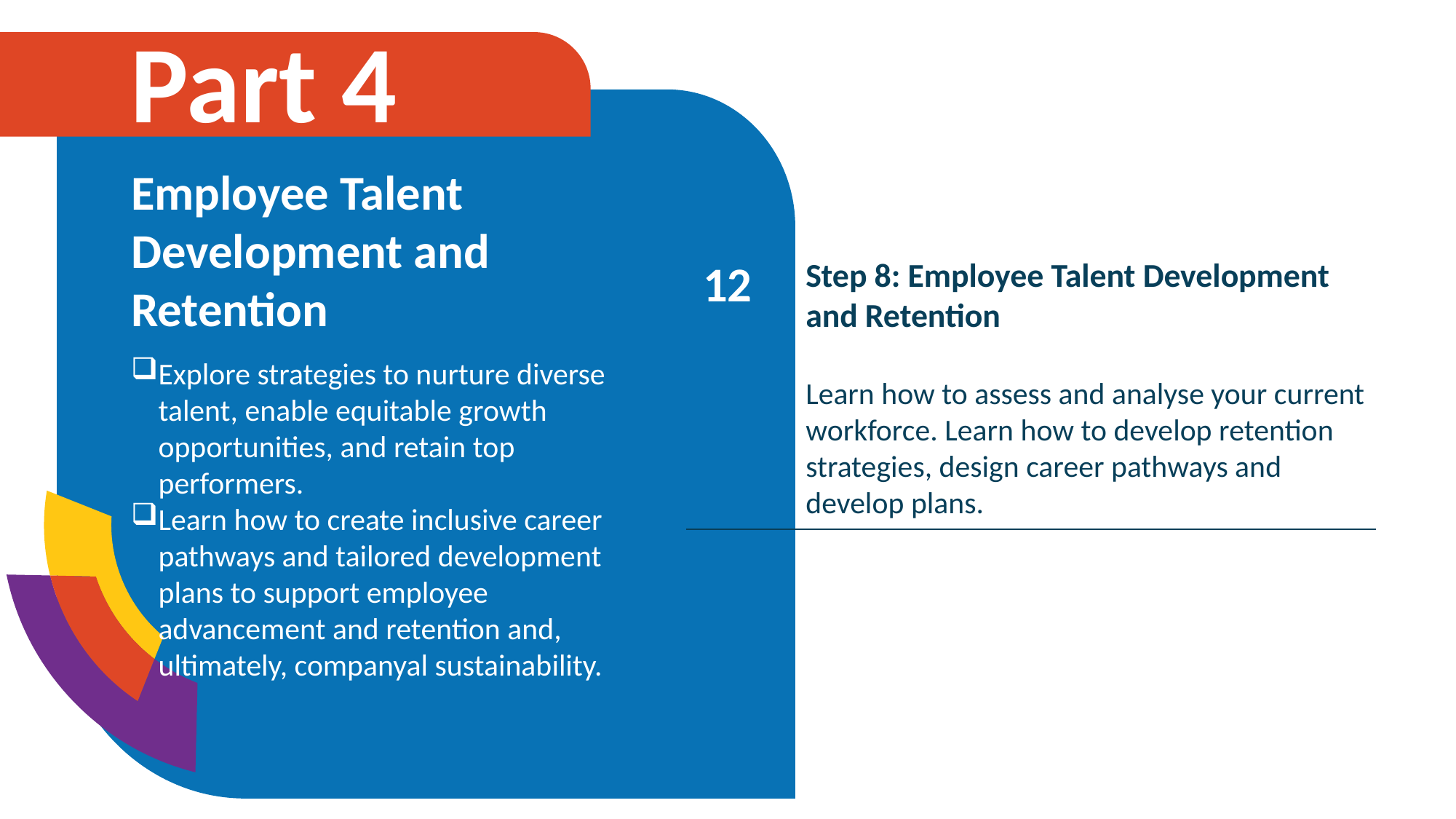

Part 4
Employee Talent Development and Retention

Explore strategies to nurture diverse talent, enable equitable growth opportunities, and retain top performers.
Learn how to create inclusive career pathways and tailored development plans to support employee advancement and retention and, ultimately, companyal sustainability.

12
Step 8: Employee Talent Development and Retention

Learn how to assess and analyse your current workforce. Learn how to develop retention strategies, design career pathways and develop plans.